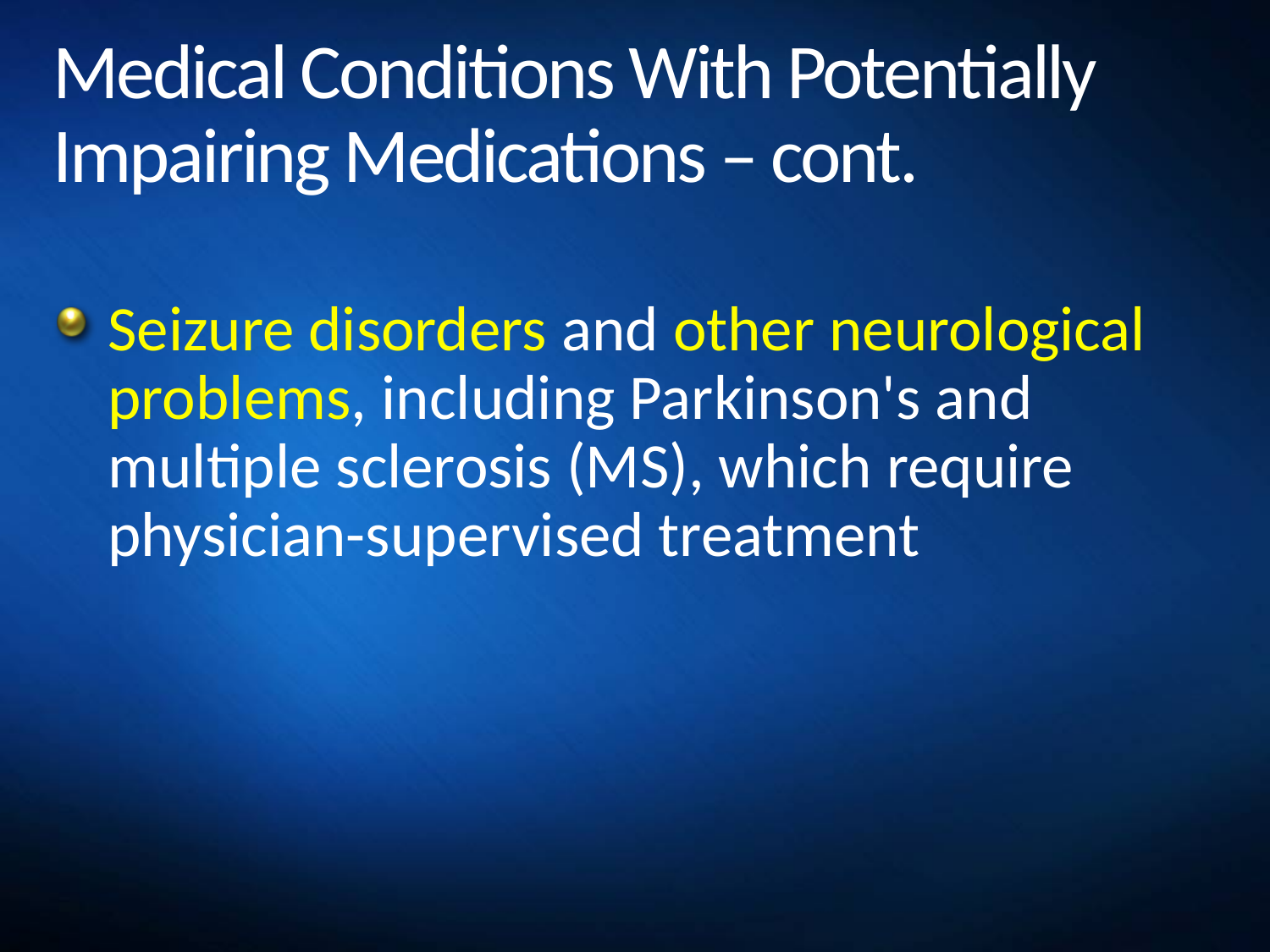

# Medical Conditions With Potentially Impairing Medications – cont.
Seizure disorders and other neurological problems, including Parkinson's and multiple sclerosis (MS), which require physician-supervised treatment